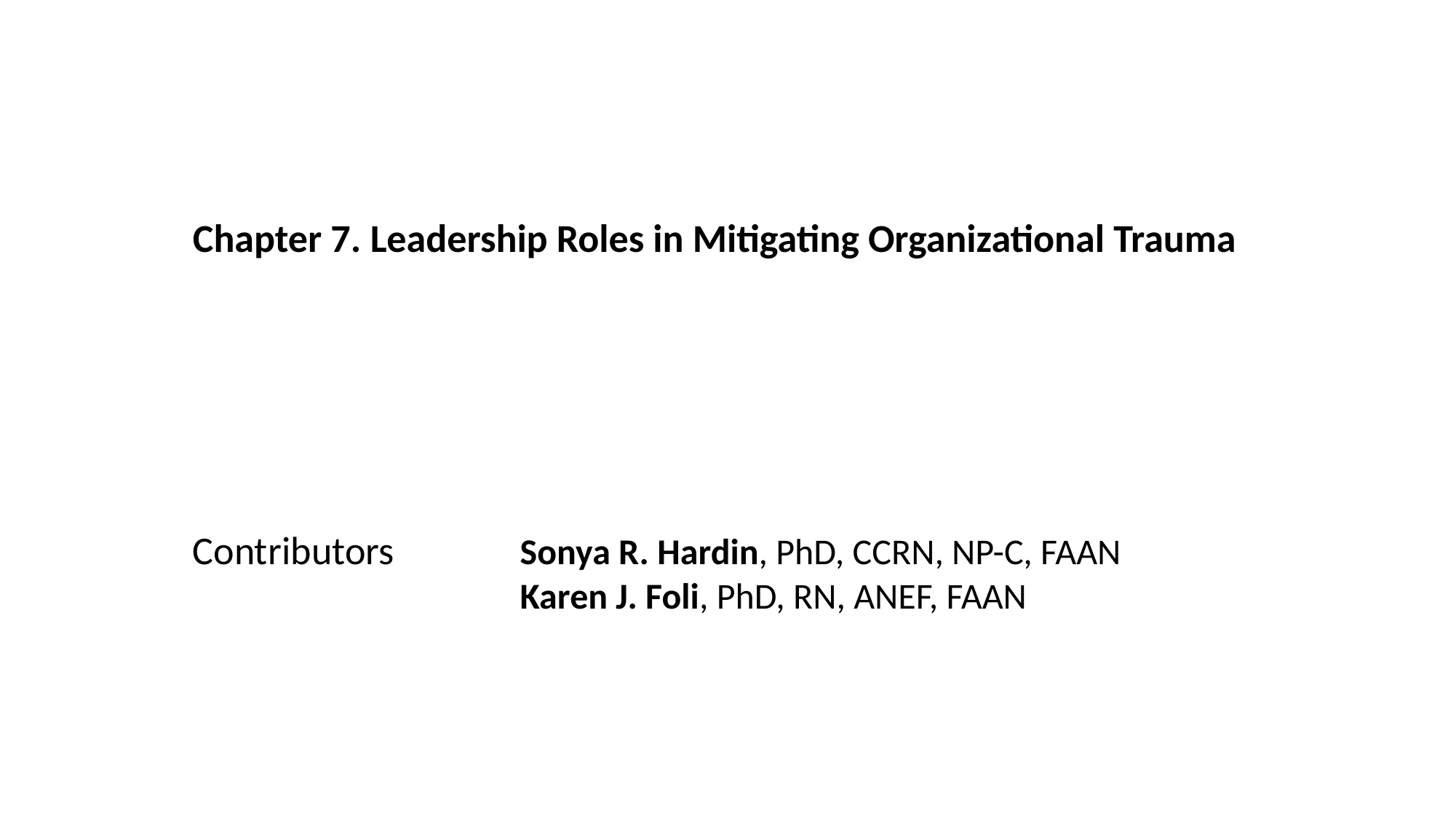

# Chapter 7. Leadership Roles in Mitigating Organizational Trauma
Contributors		Sonya R. Hardin, PhD, CCRN, NP-C, FAAN
			Karen J. Foli, PhD, RN, ANEF, FAAN